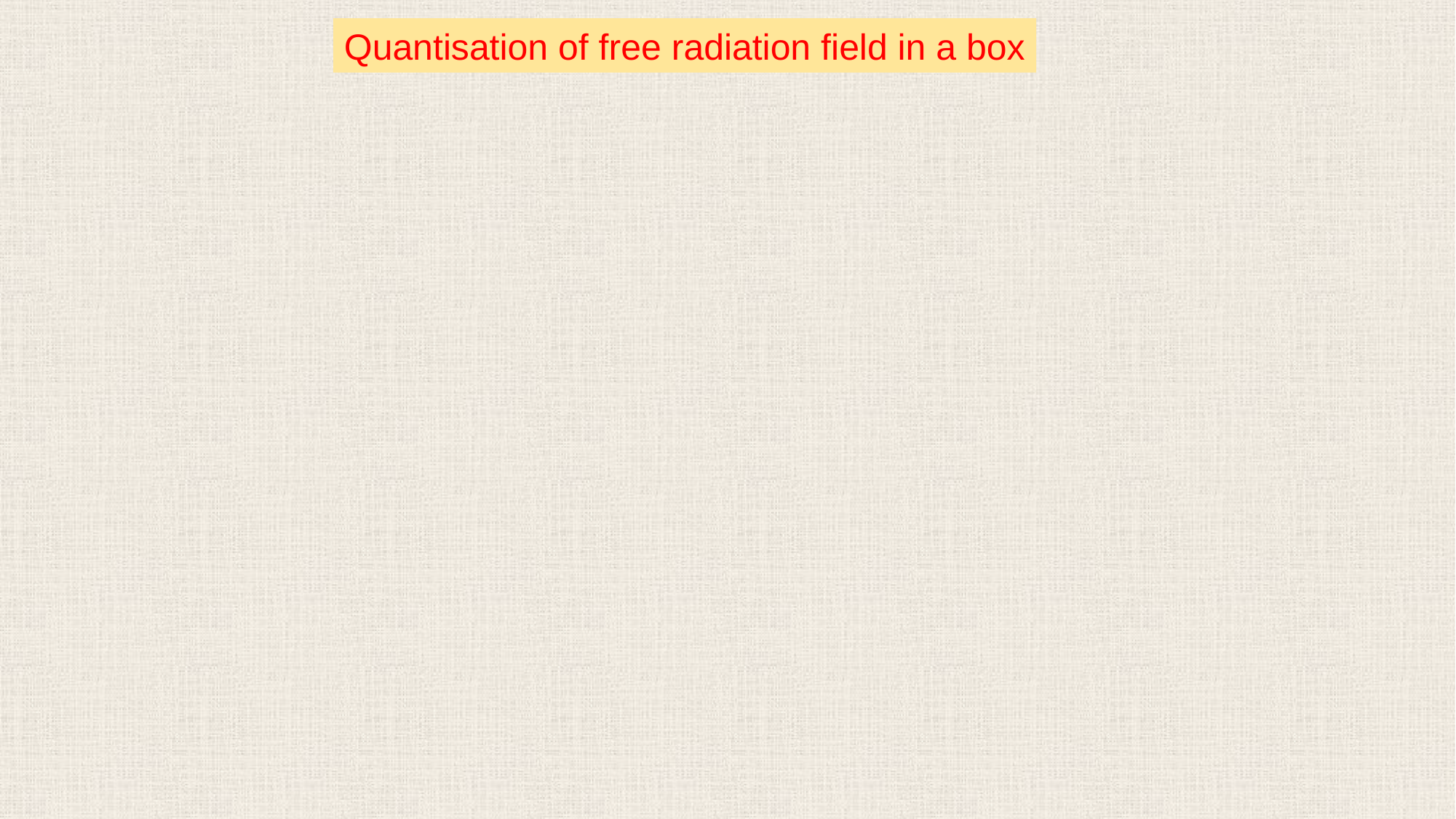

Quantisation of free radiation field in a box